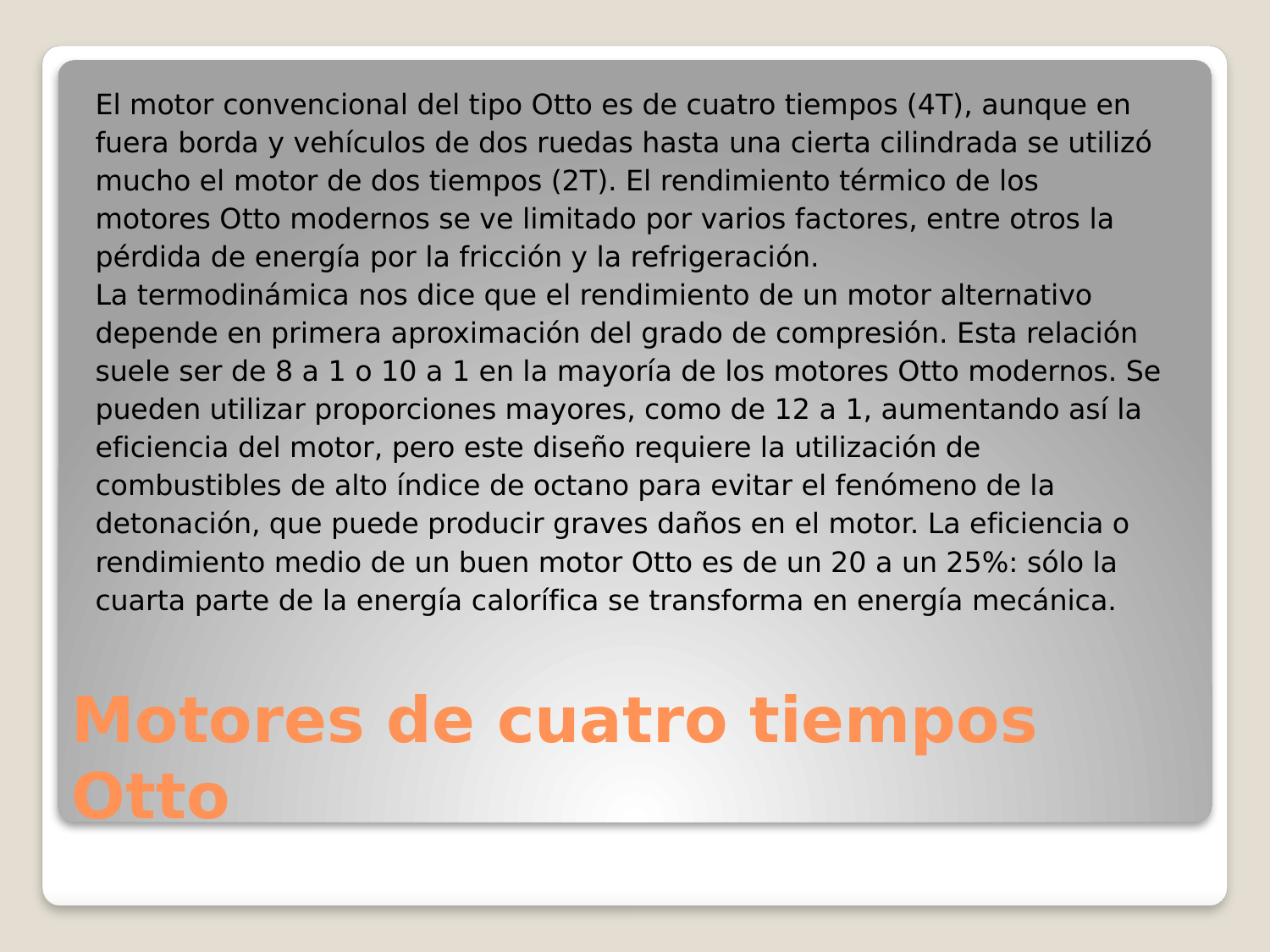

El motor convencional del tipo Otto es de cuatro tiempos (4T), aunque en
fuera borda y vehículos de dos ruedas hasta una cierta cilindrada se utilizó
mucho el motor de dos tiempos (2T). El rendimiento térmico de los
motores Otto modernos se ve limitado por varios factores, entre otros la
pérdida de energía por la fricción y la refrigeración.
La termodinámica nos dice que el rendimiento de un motor alternativo
depende en primera aproximación del grado de compresión. Esta relación
suele ser de 8 a 1 o 10 a 1 en la mayoría de los motores Otto modernos. Se
pueden utilizar proporciones mayores, como de 12 a 1, aumentando así la
eficiencia del motor, pero este diseño requiere la utilización de
combustibles de alto índice de octano para evitar el fenómeno de la
detonación, que puede producir graves daños en el motor. La eficiencia o
rendimiento medio de un buen motor Otto es de un 20 a un 25%: sólo la
cuarta parte de la energía calorífica se transforma en energía mecánica.
# Motores de cuatro tiempos Otto